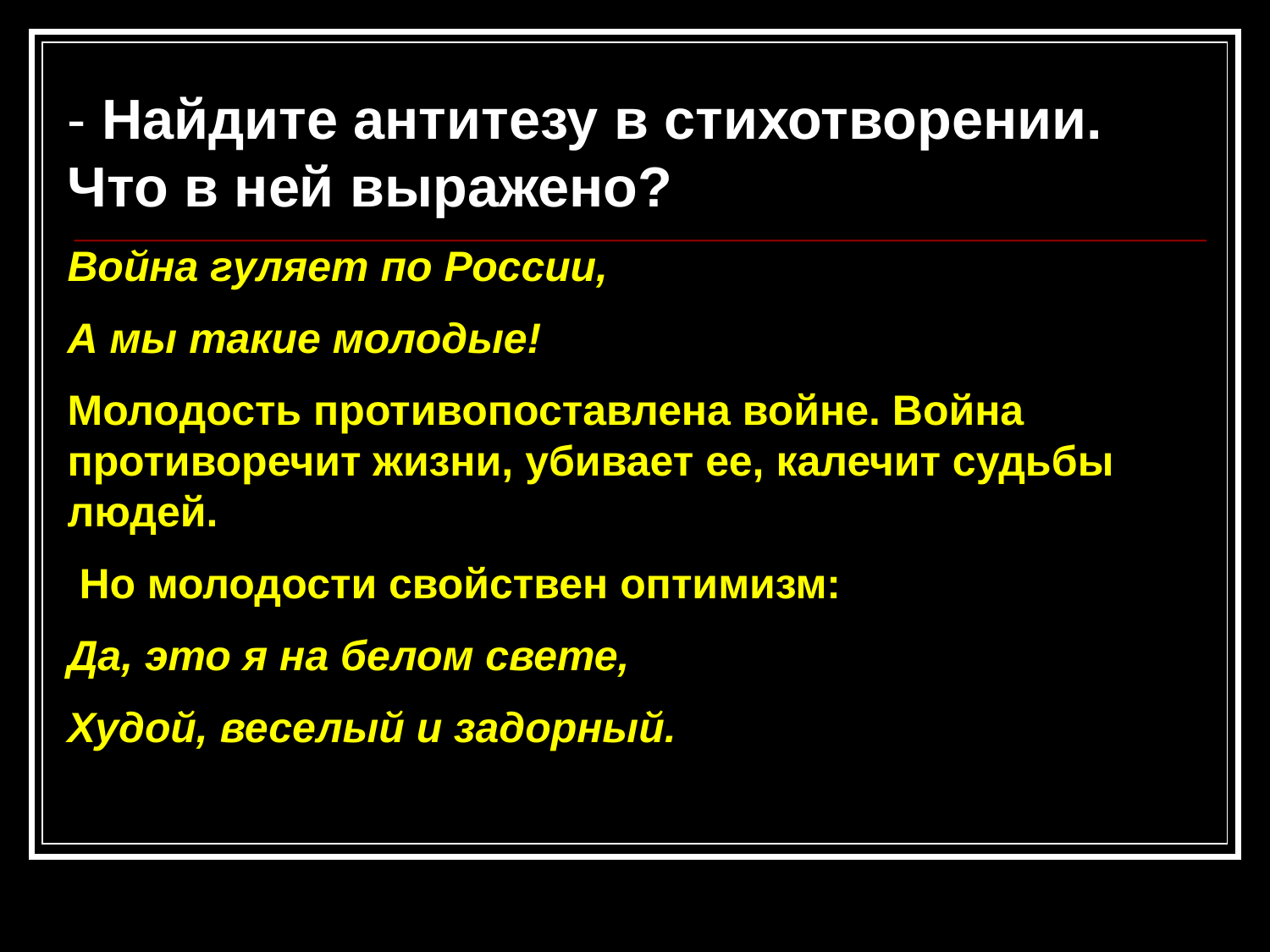

- Найдите антитезу в стихотворении. Что в ней выражено?
Война гуляет по России,
А мы такие молодые!
Молодость противопоставлена войне. Война противоречит жизни, убивает ее, калечит судьбы людей.
 Но молодости свойствен оптимизм:
Да, это я на белом свете,
Худой, веселый и задорный.